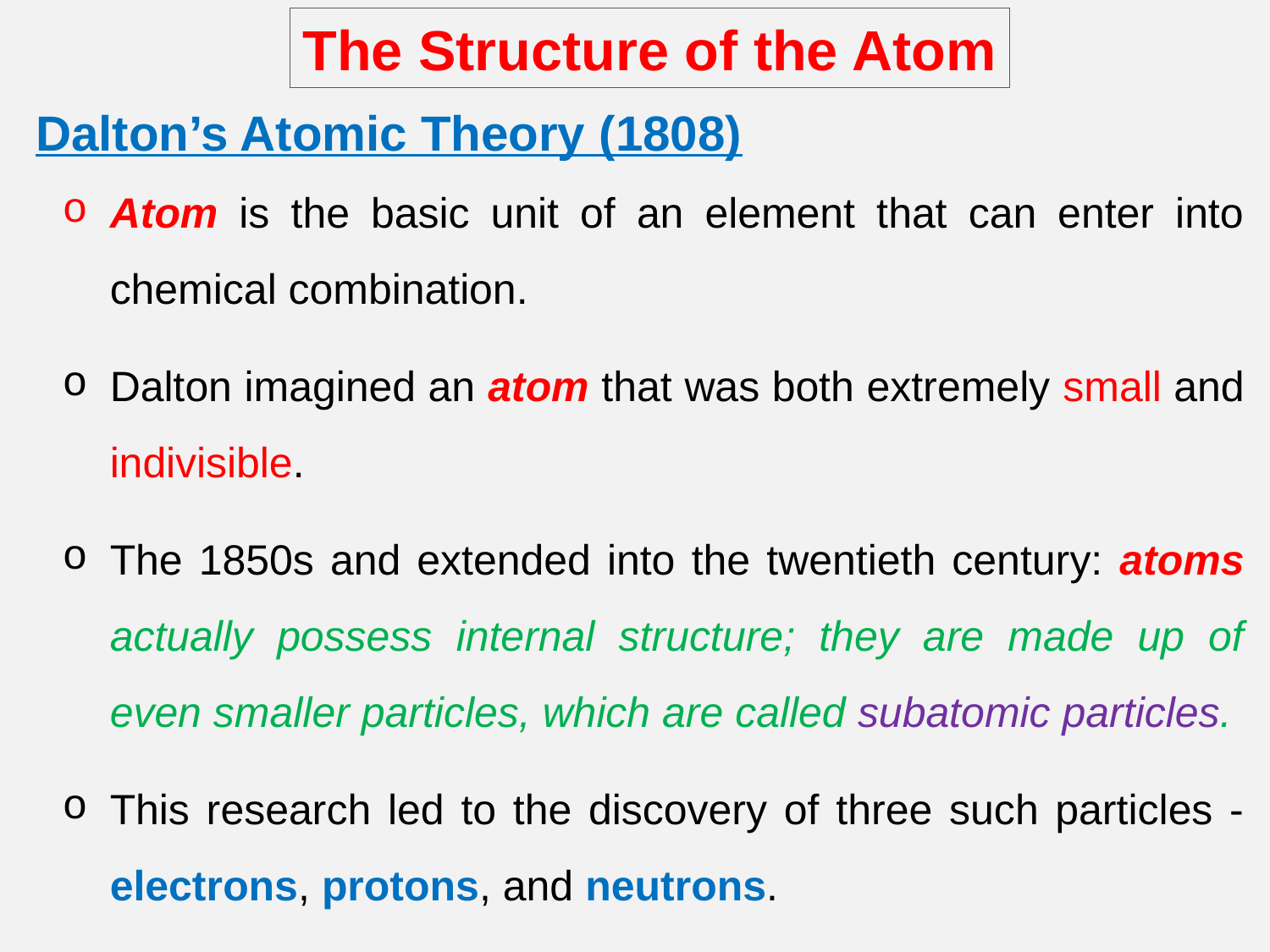

The Structure of the Atom
Dalton’s Atomic Theory (1808)
Atom is the basic unit of an element that can enter into chemical combination.
Dalton imagined an atom that was both extremely small and indivisible.
The 1850s and extended into the twentieth century: atoms actually possess internal structure; they are made up of even smaller particles, which are called subatomic particles.
This research led to the discovery of three such particles -electrons, protons, and neutrons.